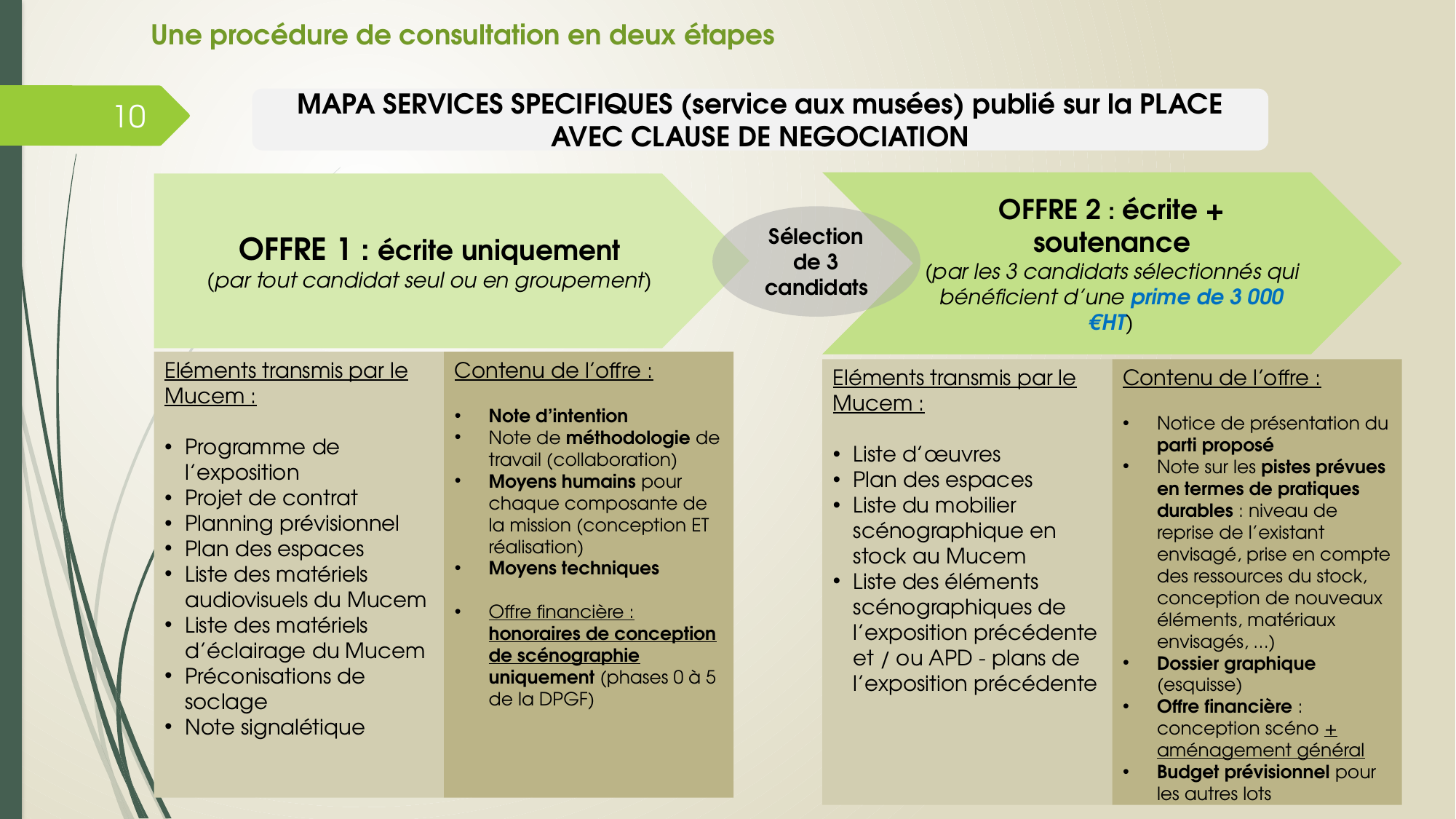

# Une procédure de consultation en deux étapes
MAPA SERVICES SPECIFIQUES (service aux musées) publié sur la PLACE AVEC CLAUSE DE NEGOCIATION
10
OFFRE 2 : écrite + soutenance
(par les 3 candidats sélectionnés qui bénéficient d’une prime de 3 000 €HT)
OFFRE 1 : écrite uniquement
(par tout candidat seul ou en groupement)
Sélection de 3 candidats
Eléments transmis par le Mucem :

Programme de l’exposition
Projet de contrat
Planning prévisionnel
Plan des espaces
Liste des matériels audiovisuels du Mucem
Liste des matériels d’éclairage du Mucem
Préconisations de soclage
Note signalétique

Contenu de l’offre :

Note d’intention
Note de méthodologie de travail (collaboration)
Moyens humains pour chaque composante de la mission (conception ET réalisation)
Moyens techniques

Offre financière : honoraires de conception de scénographie uniquement (phases 0 à 5 de la DPGF)
Eléments transmis par le Mucem :

Liste d’œuvres
Plan des espaces
Liste du mobilier scénographique en stock au Mucem
Liste des éléments scénographiques de l’exposition précédente et / ou APD - plans de l’exposition précédente

Contenu de l’offre :

Notice de présentation du parti proposé
Note sur les pistes prévues en termes de pratiques durables : niveau de reprise de l’existant envisagé, prise en compte des ressources du stock, conception de nouveaux éléments, matériaux envisagés, …)
Dossier graphique (esquisse)
Offre financière : conception scéno + aménagement général
Budget prévisionnel pour les autres lots